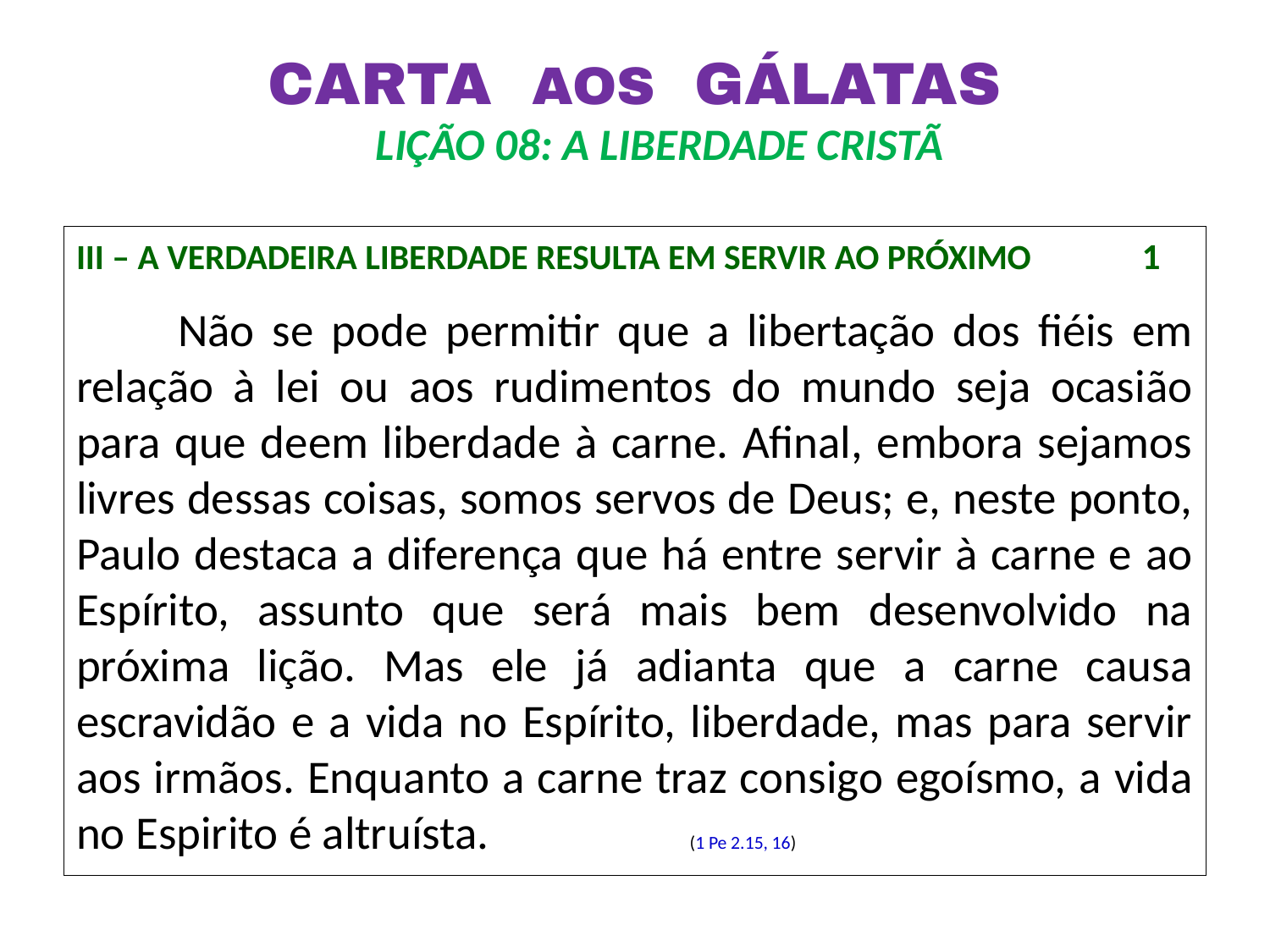

# CARTA  AOS  GÁLATAS LIÇÃO 08: A LIBERDADE CRISTÃ
III – A VERDADEIRA LIBERDADE RESULTA EM SERVIR AO PRÓXIMO	      1

	Não se pode permitir que a libertação dos fiéis em relação à lei ou aos rudimentos do mundo seja ocasião para que deem liberdade à carne. Afinal, embora sejamos livres dessas coisas, somos servos de Deus; e, neste ponto, Paulo destaca a diferença que há entre servir à carne e ao Espírito, assunto que será mais bem desenvolvido na próxima lição. Mas ele já adianta que a carne causa escravidão e a vida no Espírito, liberdade, mas para servir aos irmãos. Enquanto a carne traz consigo egoísmo, a vida no Espirito é altruísta.		 (1 Pe 2.15, 16)